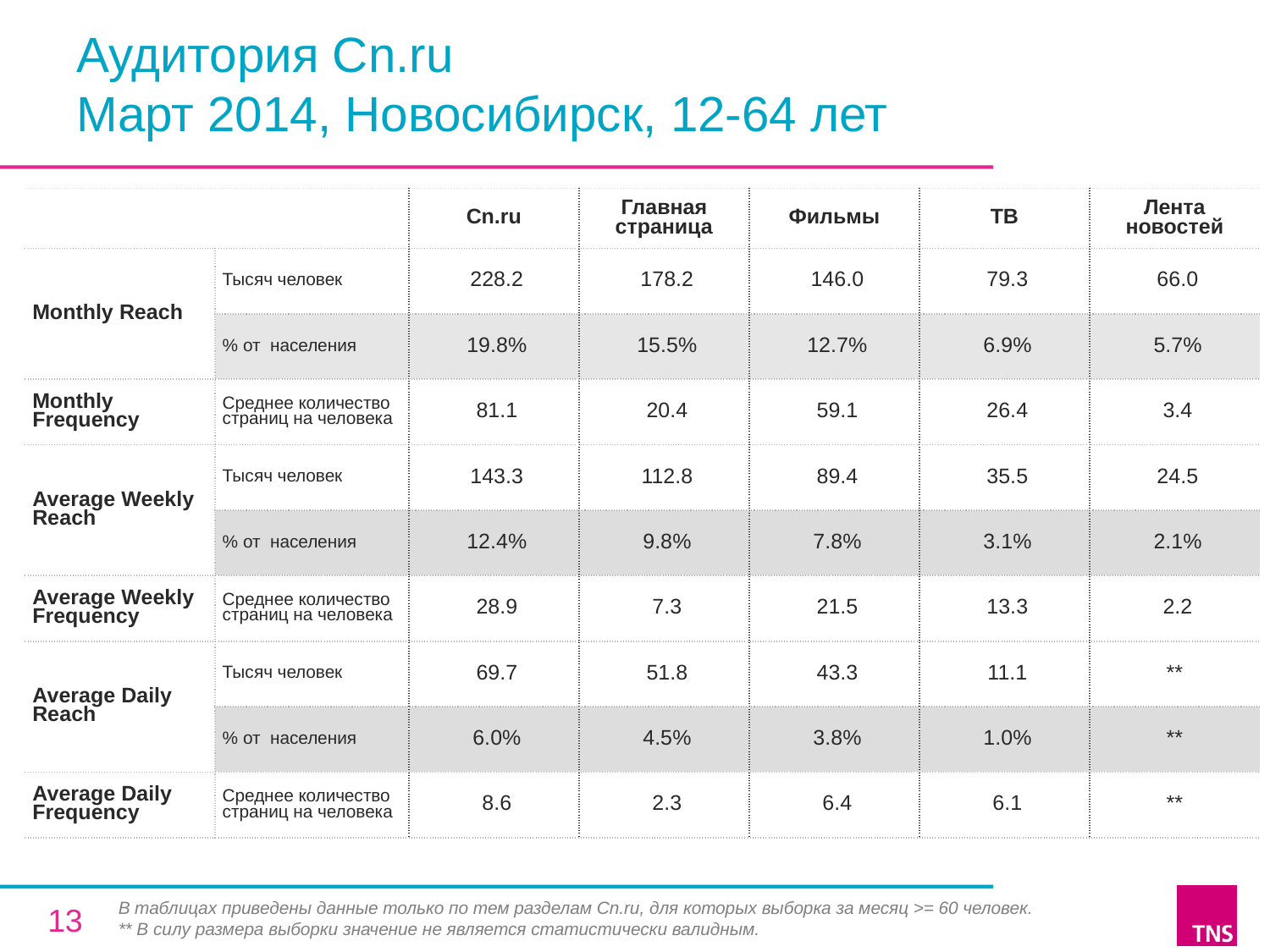

# Аудитория Cn.ru Март 2014, Новосибирск, 12-64 лет
|  |  | Cn.ru | Главная страница | Фильмы | ТВ | Лента новостей |
| --- | --- | --- | --- | --- | --- | --- |
| Monthly Reach | Тысяч человек | 228.2 | 178.2 | 146.0 | 79.3 | 66.0 |
|  | % от населения | 19.8% | 15.5% | 12.7% | 6.9% | 5.7% |
| Monthly Frequency | Среднее количество страниц на человека | 81.1 | 20.4 | 59.1 | 26.4 | 3.4 |
| Average Weekly Reach | Тысяч человек | 143.3 | 112.8 | 89.4 | 35.5 | 24.5 |
|  | % от населения | 12.4% | 9.8% | 7.8% | 3.1% | 2.1% |
| Average Weekly Frequency | Среднее количество страниц на человека | 28.9 | 7.3 | 21.5 | 13.3 | 2.2 |
| Average Daily Reach | Тысяч человек | 69.7 | 51.8 | 43.3 | 11.1 | \*\* |
|  | % от населения | 6.0% | 4.5% | 3.8% | 1.0% | \*\* |
| Average Daily Frequency | Среднее количество страниц на человека | 8.6 | 2.3 | 6.4 | 6.1 | \*\* |
В таблицах приведены данные только по тем разделам Cn.ru, для которых выборка за месяц >= 60 человек.
** В силу размера выборки значение не является статистически валидным.
13